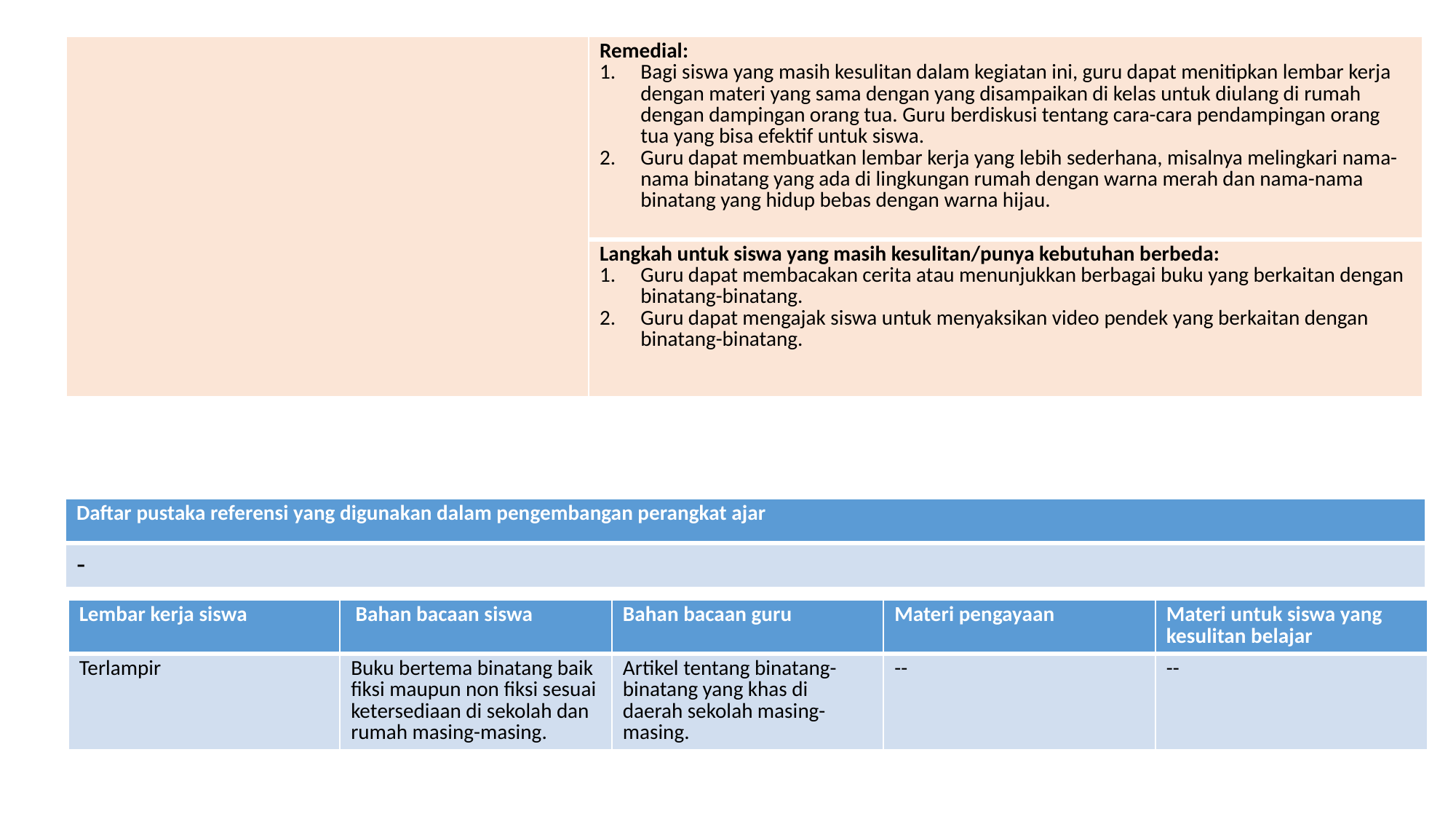

|  | Remedial: Bagi siswa yang masih kesulitan dalam kegiatan ini, guru dapat menitipkan lembar kerja dengan materi yang sama dengan yang disampaikan di kelas untuk diulang di rumah dengan dampingan orang tua. Guru berdiskusi tentang cara-cara pendampingan orang tua yang bisa efektif untuk siswa. Guru dapat membuatkan lembar kerja yang lebih sederhana, misalnya melingkari nama-nama binatang yang ada di lingkungan rumah dengan warna merah dan nama-nama binatang yang hidup bebas dengan warna hijau. |
| --- | --- |
|  | Langkah untuk siswa yang masih kesulitan/punya kebutuhan berbeda: Guru dapat membacakan cerita atau menunjukkan berbagai buku yang berkaitan dengan binatang-binatang. Guru dapat mengajak siswa untuk menyaksikan video pendek yang berkaitan dengan binatang-binatang. |
| Daftar pustaka referensi yang digunakan dalam pengembangan perangkat ajar |
| --- |
| - |
| Lembar kerja siswa | Bahan bacaan siswa | Bahan bacaan guru | Materi pengayaan | Materi untuk siswa yang kesulitan belajar |
| --- | --- | --- | --- | --- |
| Terlampir | Buku bertema binatang baik fiksi maupun non fiksi sesuai ketersediaan di sekolah dan rumah masing-masing. | Artikel tentang binatang-binatang yang khas di daerah sekolah masing-masing. | -- | -- |